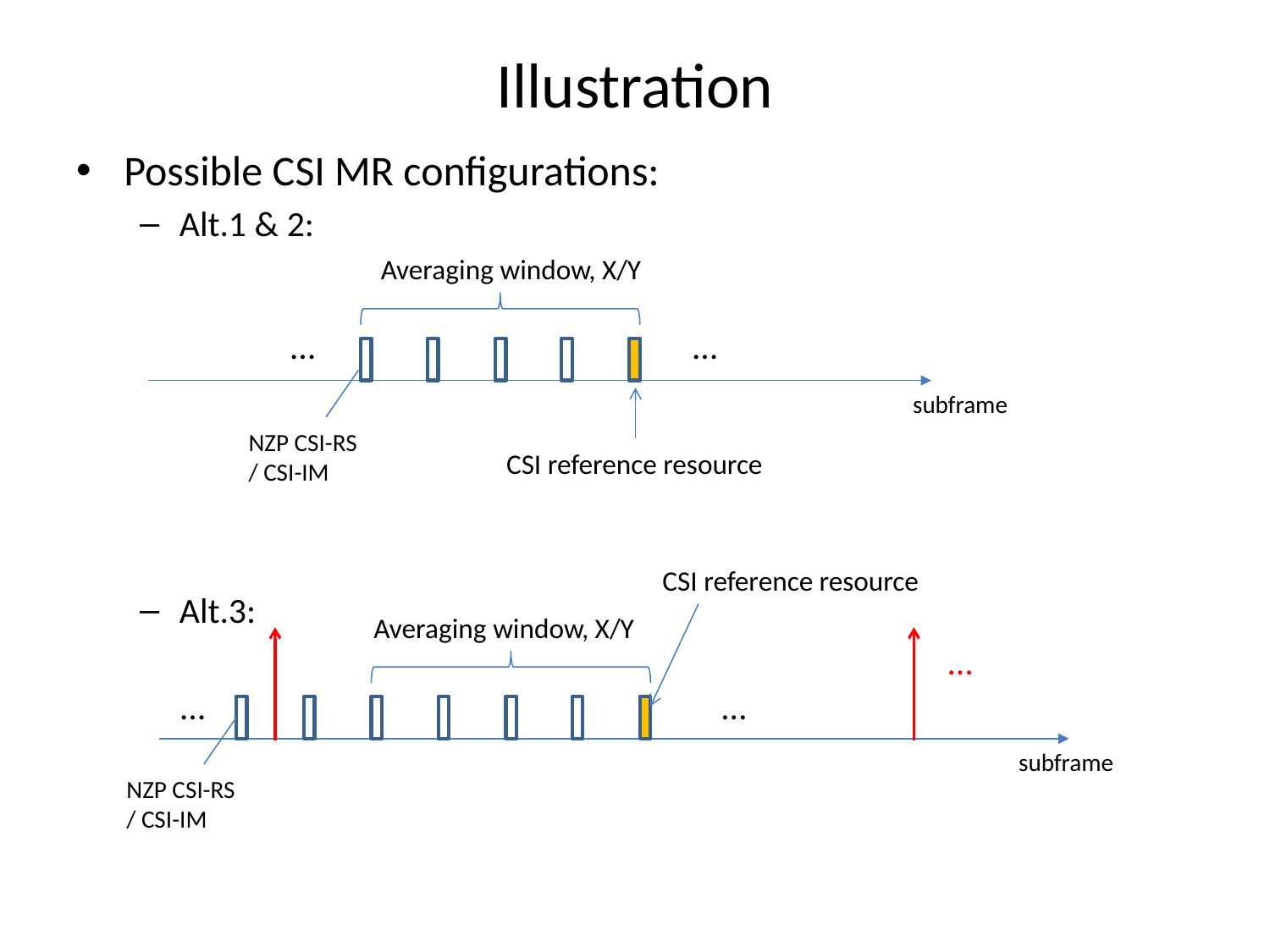

# Illustration
Possible CSI MR configurations:
Alt.1 & 2:

Alt.3:

Averaging window, X/Y
…
…

subframe
NZP CSI-RS
/ CSI-IM
CSI reference resource

CSI reference resource
Averaging window, X/Y
…
…
…

subframe
NZP CSI-RS
/ CSI-IM